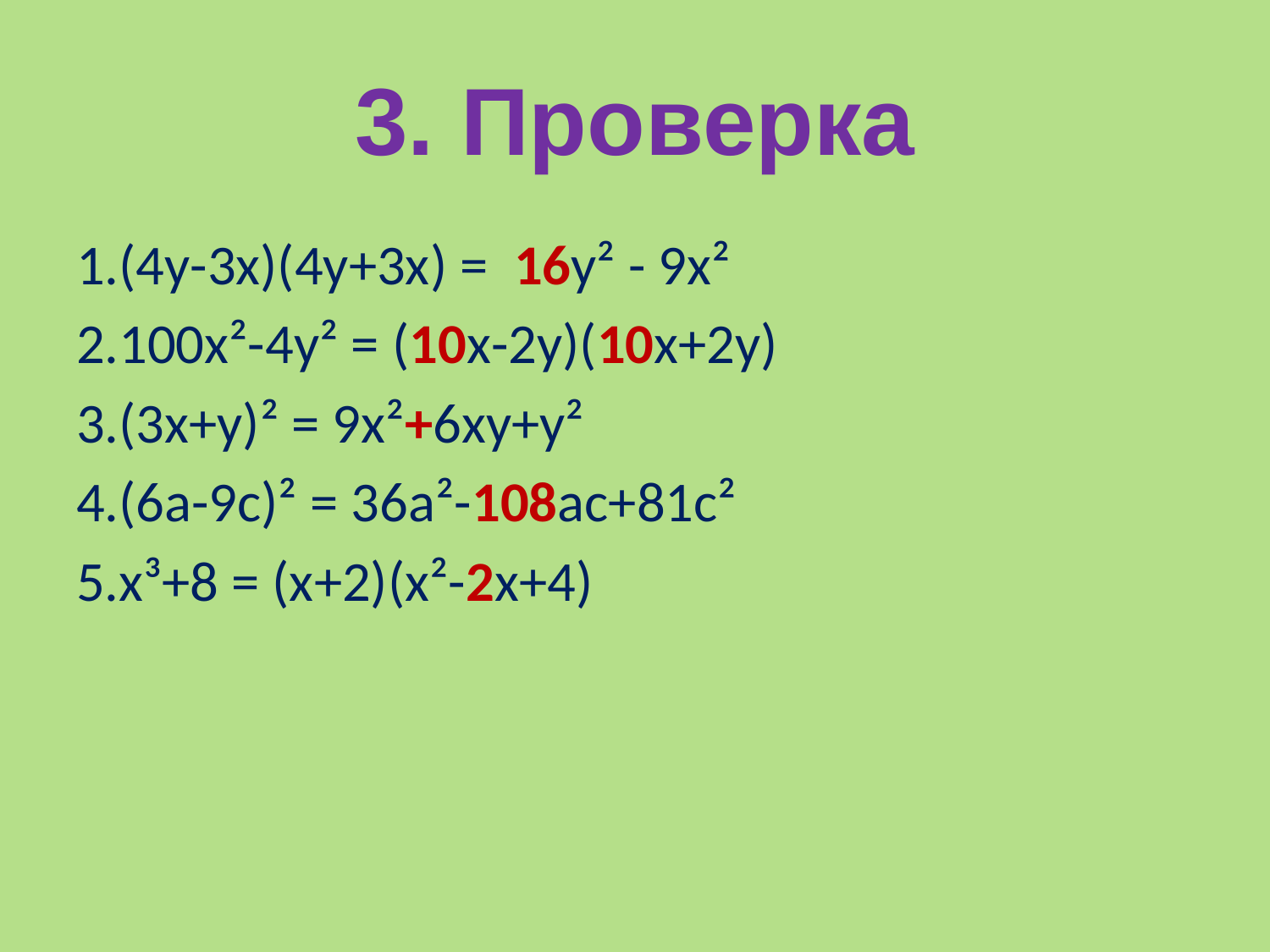

# 3. Проверка
1.(4у-3х)(4у+3х) =  16у² - 9х²
2.100х²-4у² = (10х-2у)(10х+2у)
3.(3х+у)² = 9х²+6ху+у²
4.(6a-9c)² = 36a²-108ac+81c²
5.х³+8 = (х+2)(х²-2х+4)